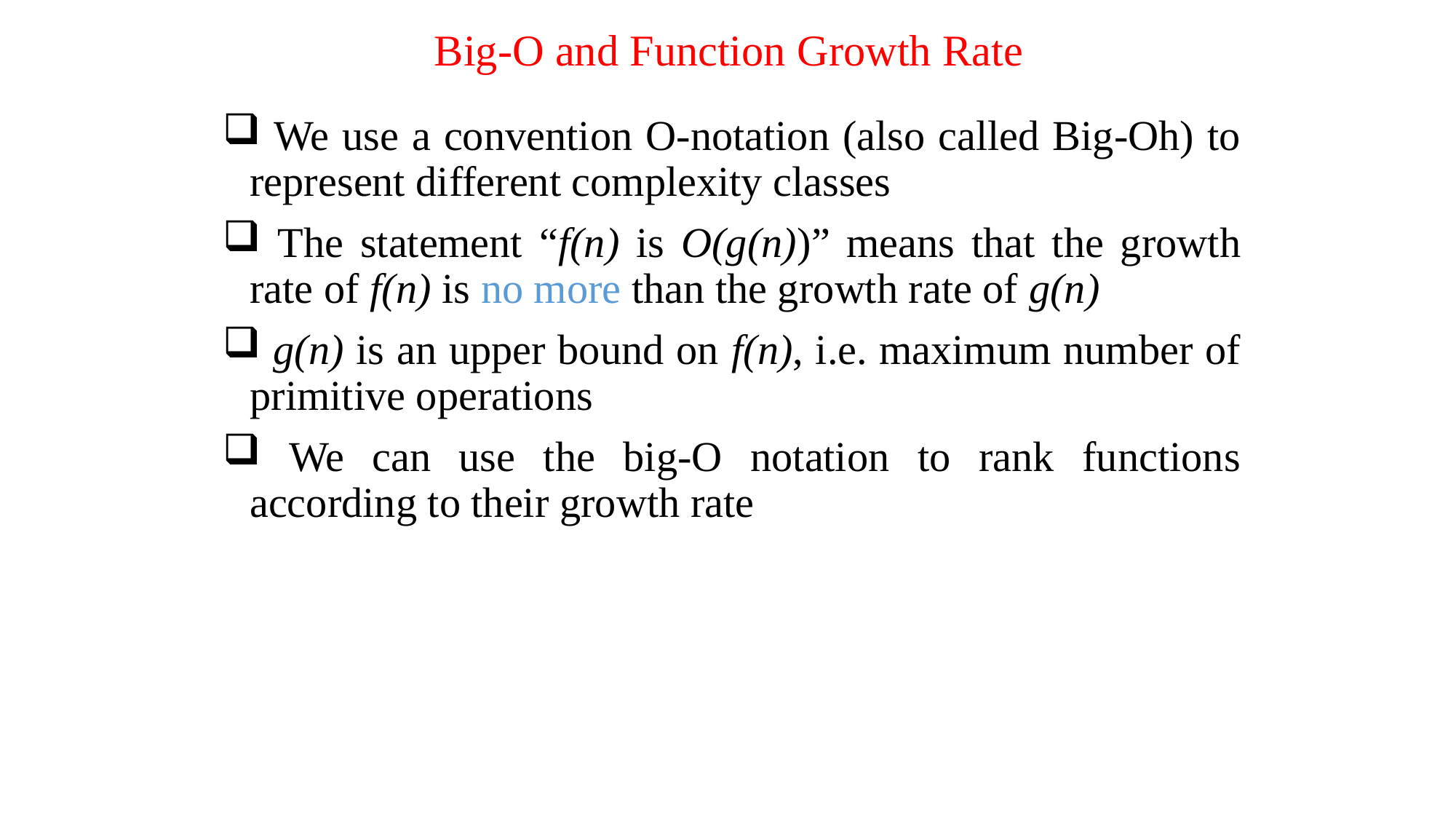

# Big-O and Function Growth Rate
 We use a convention O-notation (also called Big-Oh) to represent different complexity classes
 The statement “f(n) is O(g(n))” means that the growth rate of f(n) is no more than the growth rate of g(n)
 g(n) is an upper bound on f(n), i.e. maximum number of primitive operations
 We can use the big-O notation to rank functions according to their growth rate